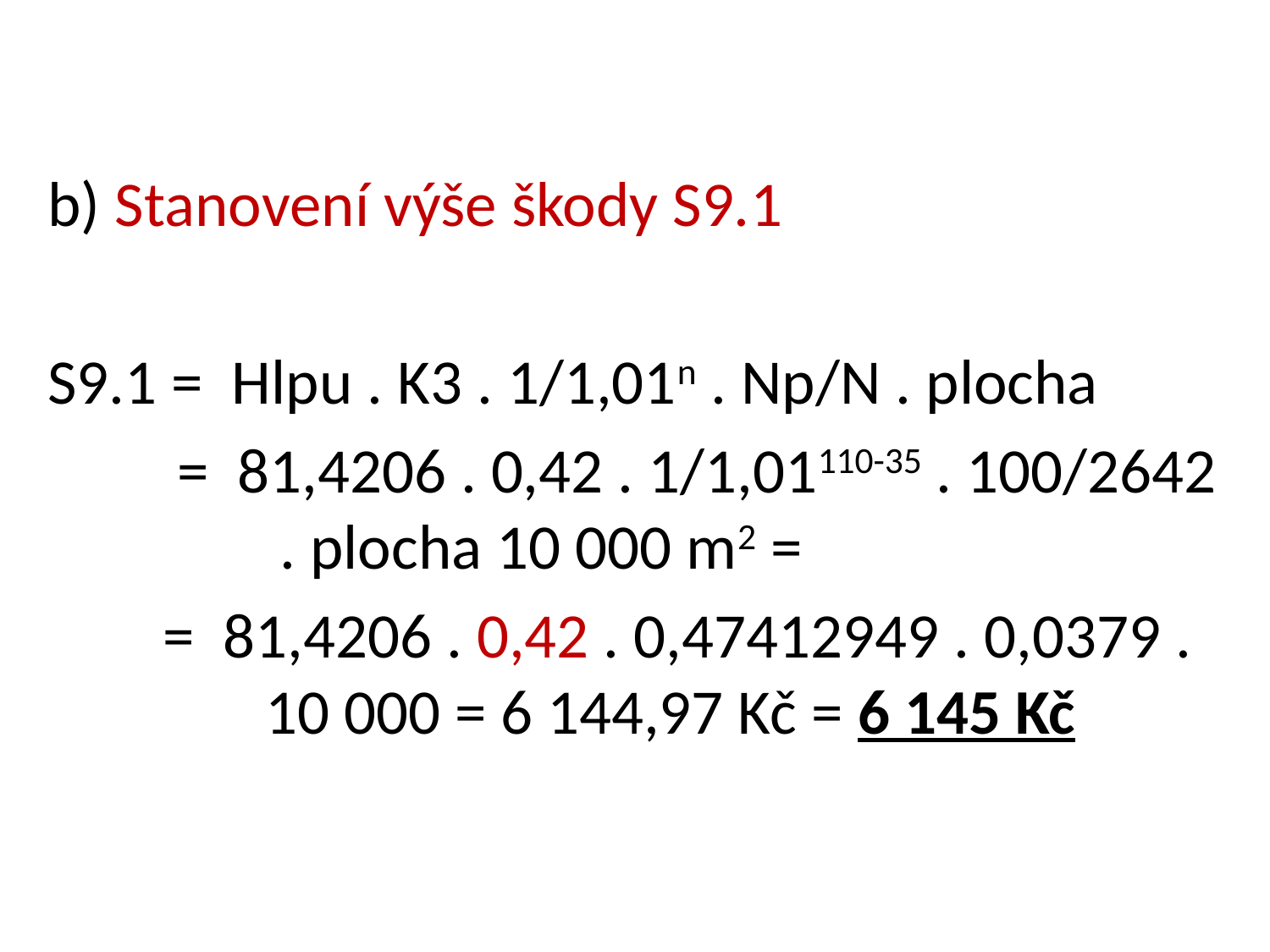

#
b) Stanovení výše škody S9.1

S9.1 =  Hlpu . K3 . 1/1,01n . Np/N . plocha
         =  81,4206 . 0,42 . 1/1,01110-35 . 100/2642      	    . plocha 10 000 m2 =
        =  81,4206 . 0,42 . 0,47412949 . 0,0379 .   	   10 000 = 6 144,97 Kč = 6 145 Kč